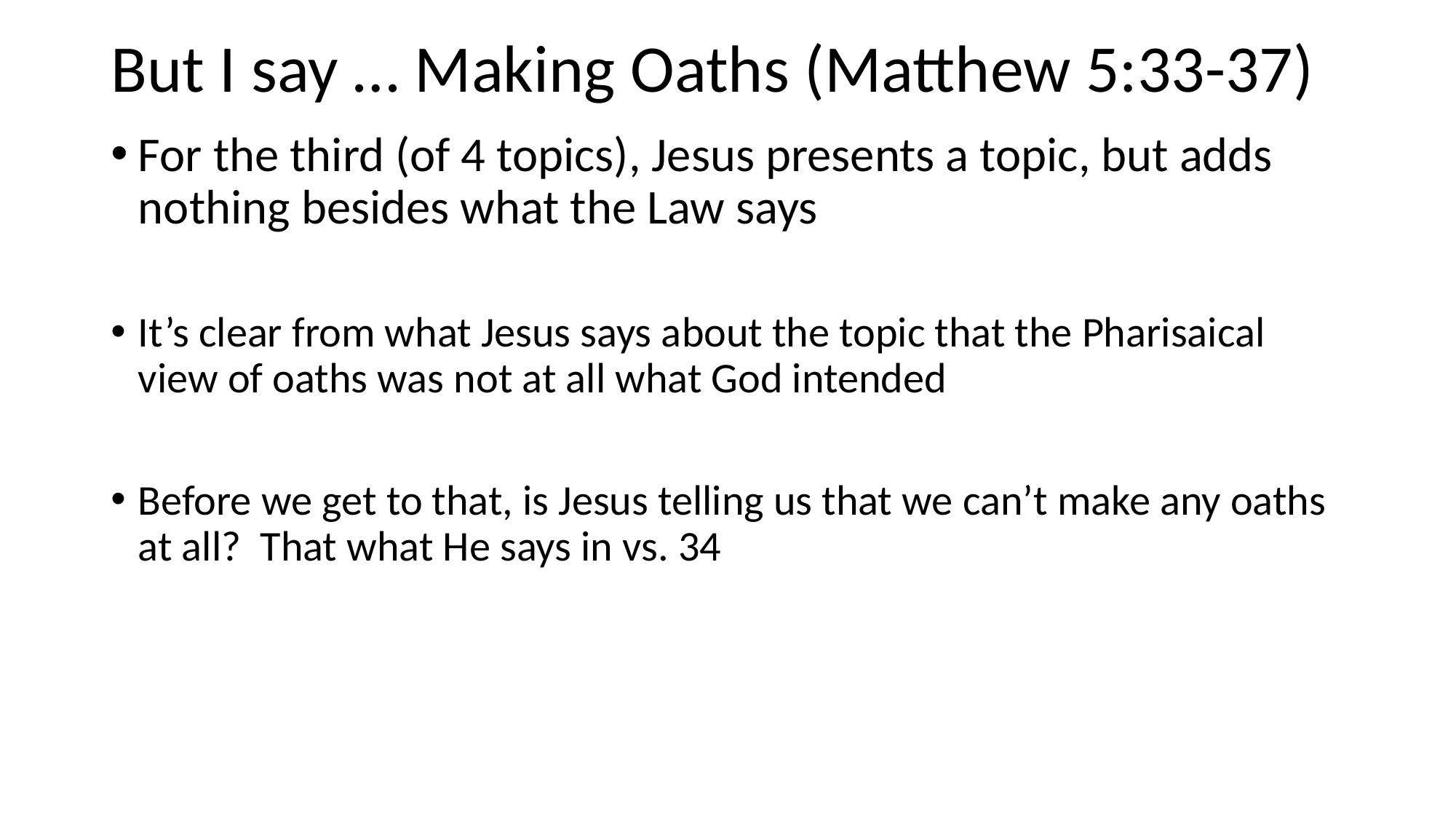

# But I say … Making Oaths (Matthew 5:33-37)
For the third (of 4 topics), Jesus presents a topic, but adds nothing besides what the Law says

It’s clear from what Jesus says about the topic that the Pharisaical view of oaths was not at all what God intended

Before we get to that, is Jesus telling us that we can’t make any oaths at all?  That what He says in vs. 34